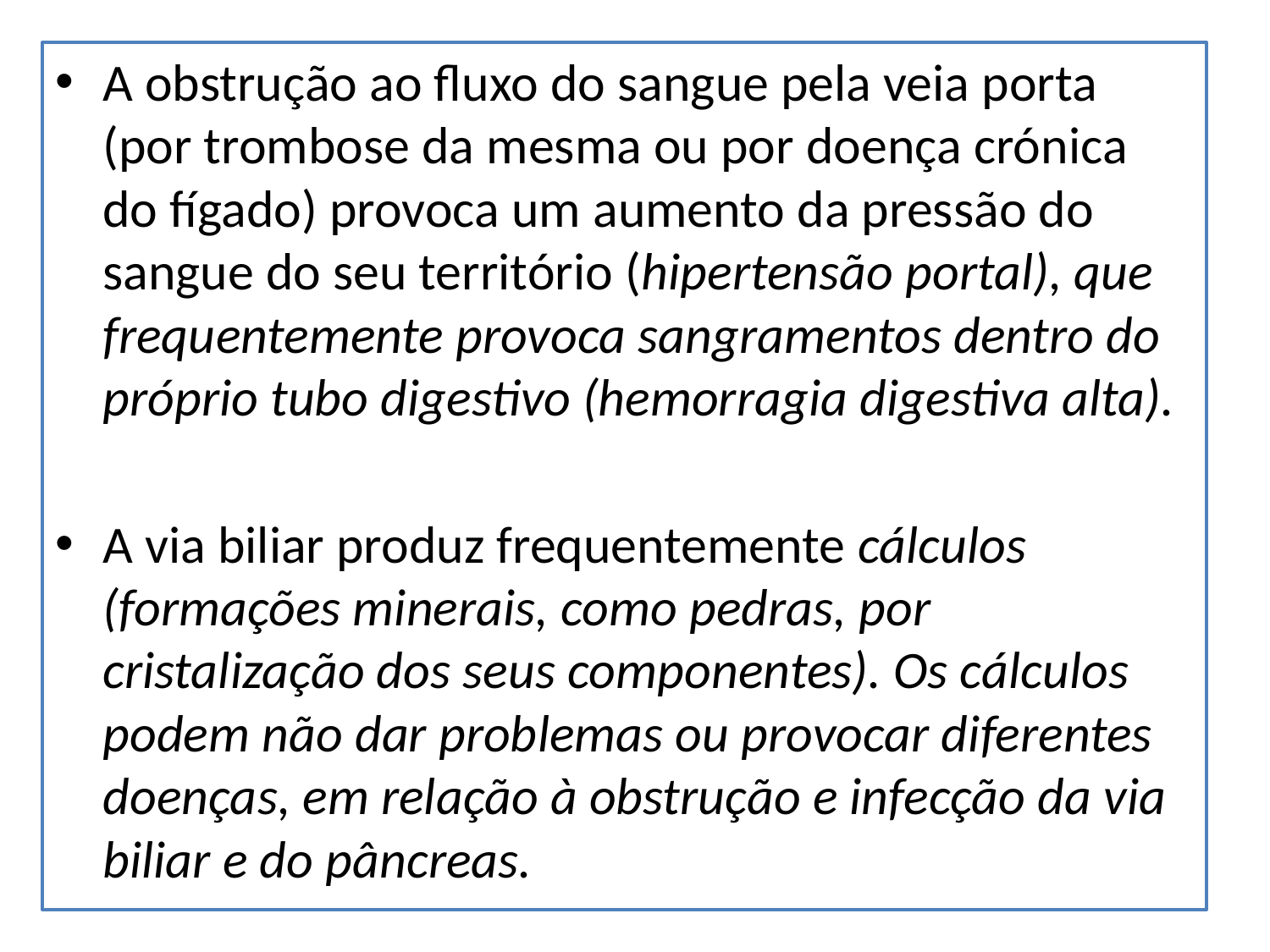

#
A obstrução ao fluxo do sangue pela veia porta (por trombose da mesma ou por doença crónica do fígado) provoca um aumento da pressão do sangue do seu território (hipertensão portal), que frequentemente provoca sangramentos dentro do próprio tubo digestivo (hemorragia digestiva alta).

A via biliar produz frequentemente cálculos (formações minerais, como pedras, por cristalização dos seus componentes). Os cálculos podem não dar problemas ou provocar diferentes doenças, em relação à obstrução e infecção da via biliar e do pâncreas.